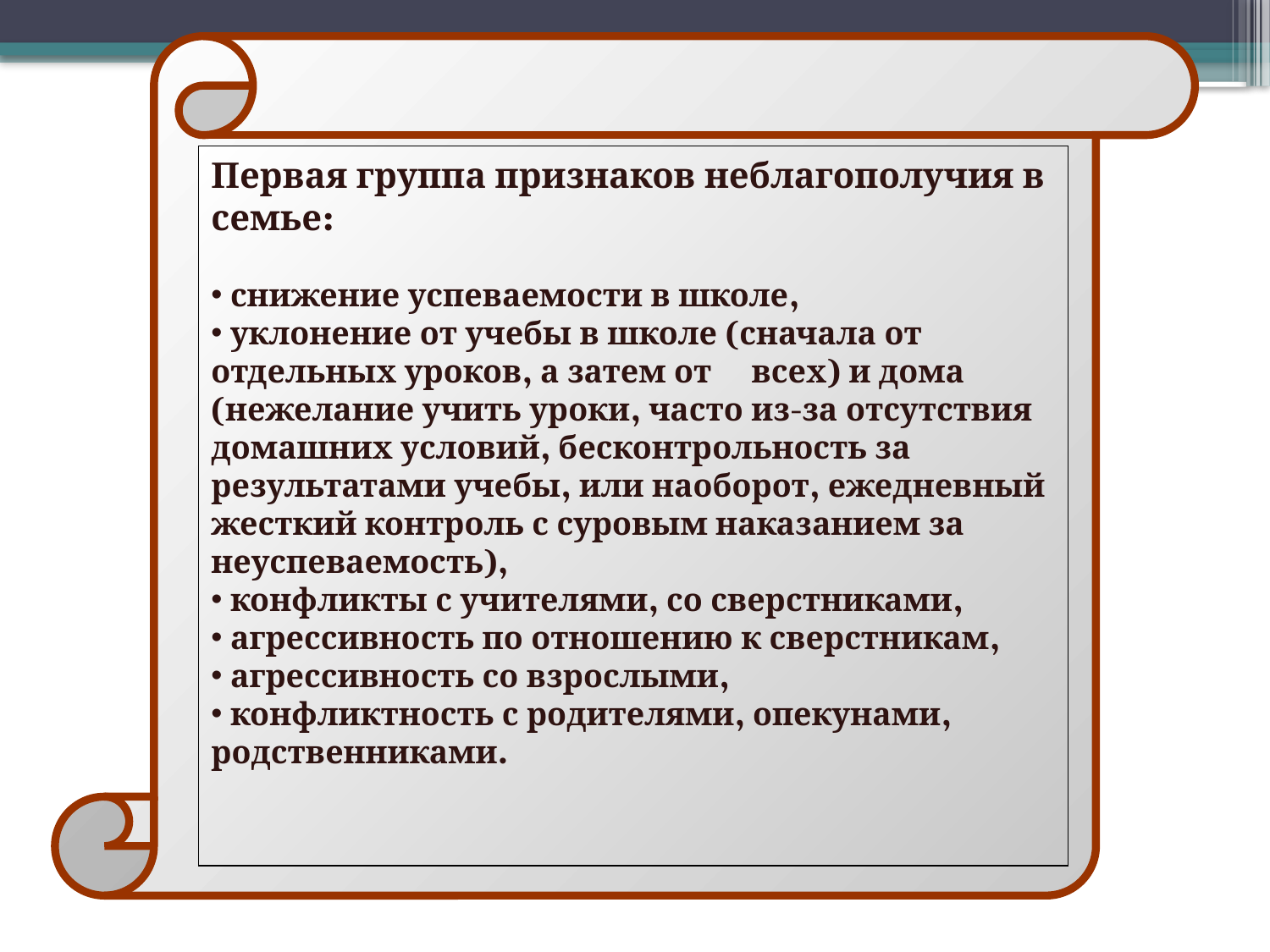

Первая группа признаков неблагополучия в семье:

 снижение успеваемости в школе,
 уклонение от учебы в школе (сначала от отдельных уроков, а затем от     всех) и дома (нежелание учить уроки, часто из-за отсутствия домашних условий, бесконтрольность за результатами учебы, или наоборот, ежедневный жесткий контроль с суровым наказанием за неуспеваемость),
 конфликты с учителями, со сверстниками,
 агрессивность по отношению к сверстникам,
 агрессивность со взрослыми,
 конфликтность с родителями, опекунами, родственниками.